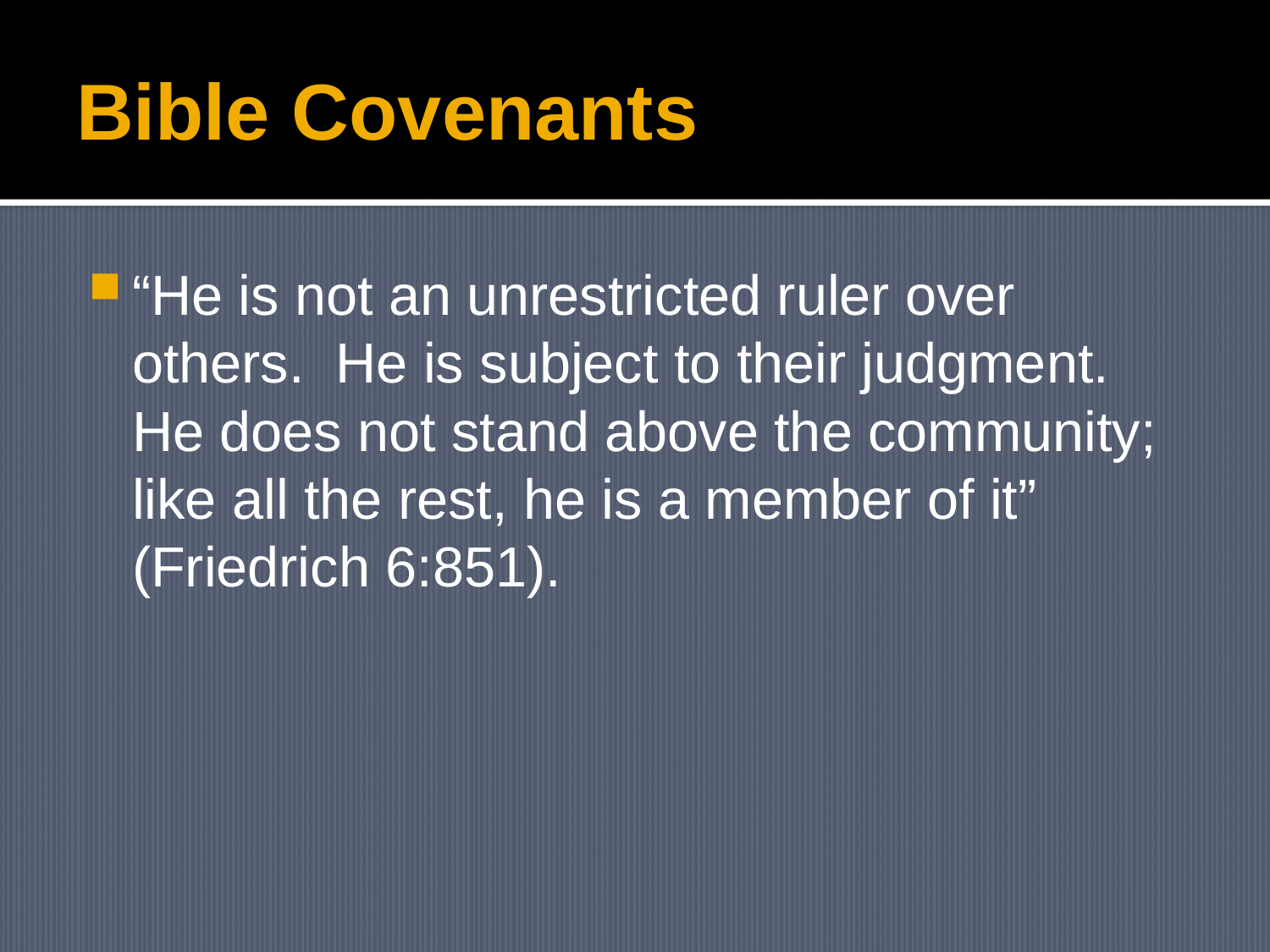

# Bible Covenants
“He is not an unrestricted ruler over others.  He is subject to their judgment.  He does not stand above the community; like all the rest, he is a member of it” (Friedrich 6:851).